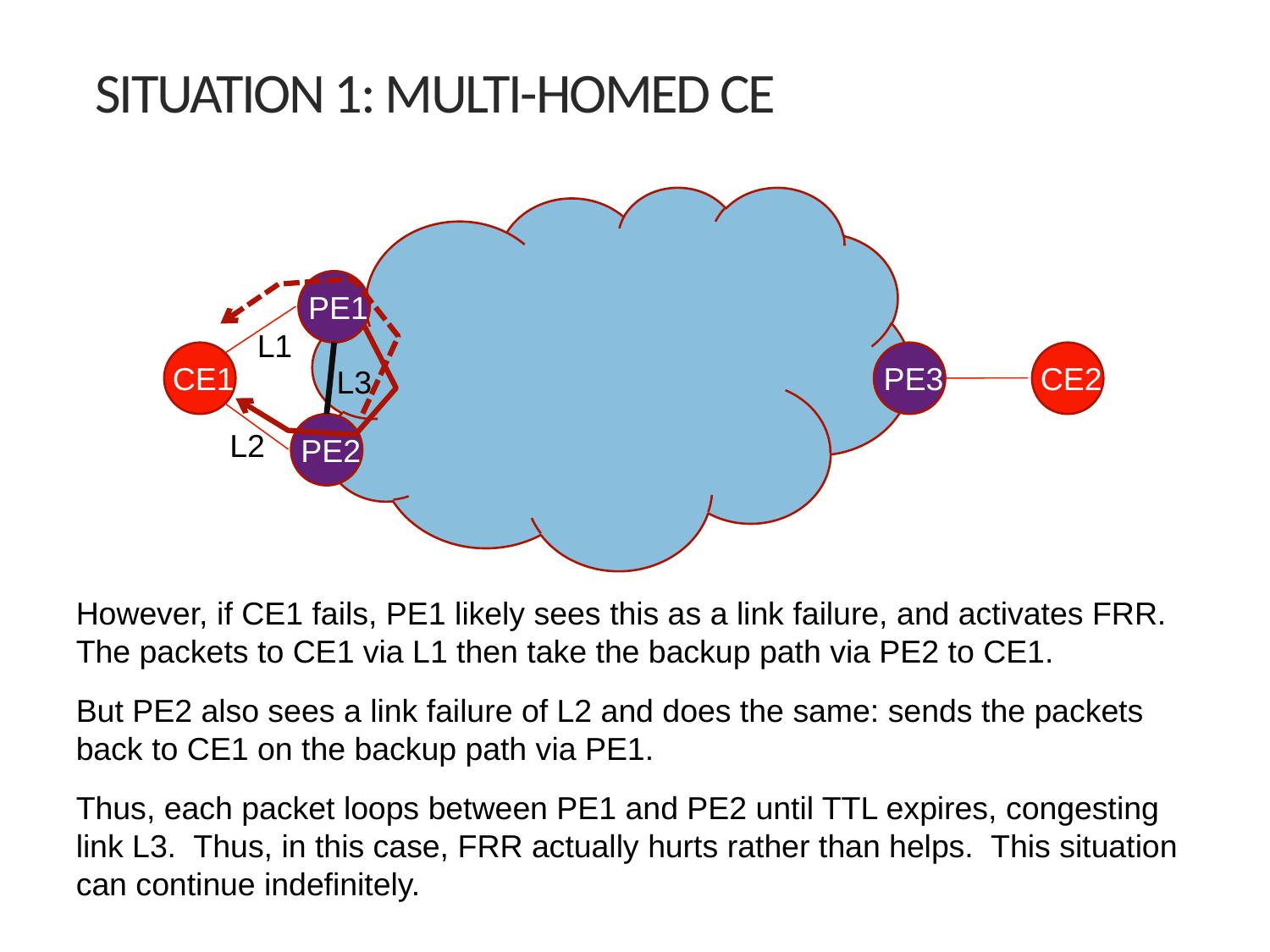

# Situation 1: Multi-Homed CE

PE1

L1

CE1

PE3

CE2
L3

PE2
L2
However, if CE1 fails, PE1 likely sees this as a link failure, and activates FRR. The packets to CE1 via L1 then take the backup path via PE2 to CE1.
But PE2 also sees a link failure of L2 and does the same: sends the packets back to CE1 on the backup path via PE1.
Thus, each packet loops between PE1 and PE2 until TTL expires, congesting link L3.  Thus, in this case, FRR actually hurts rather than helps.  This situation can continue indefinitely.